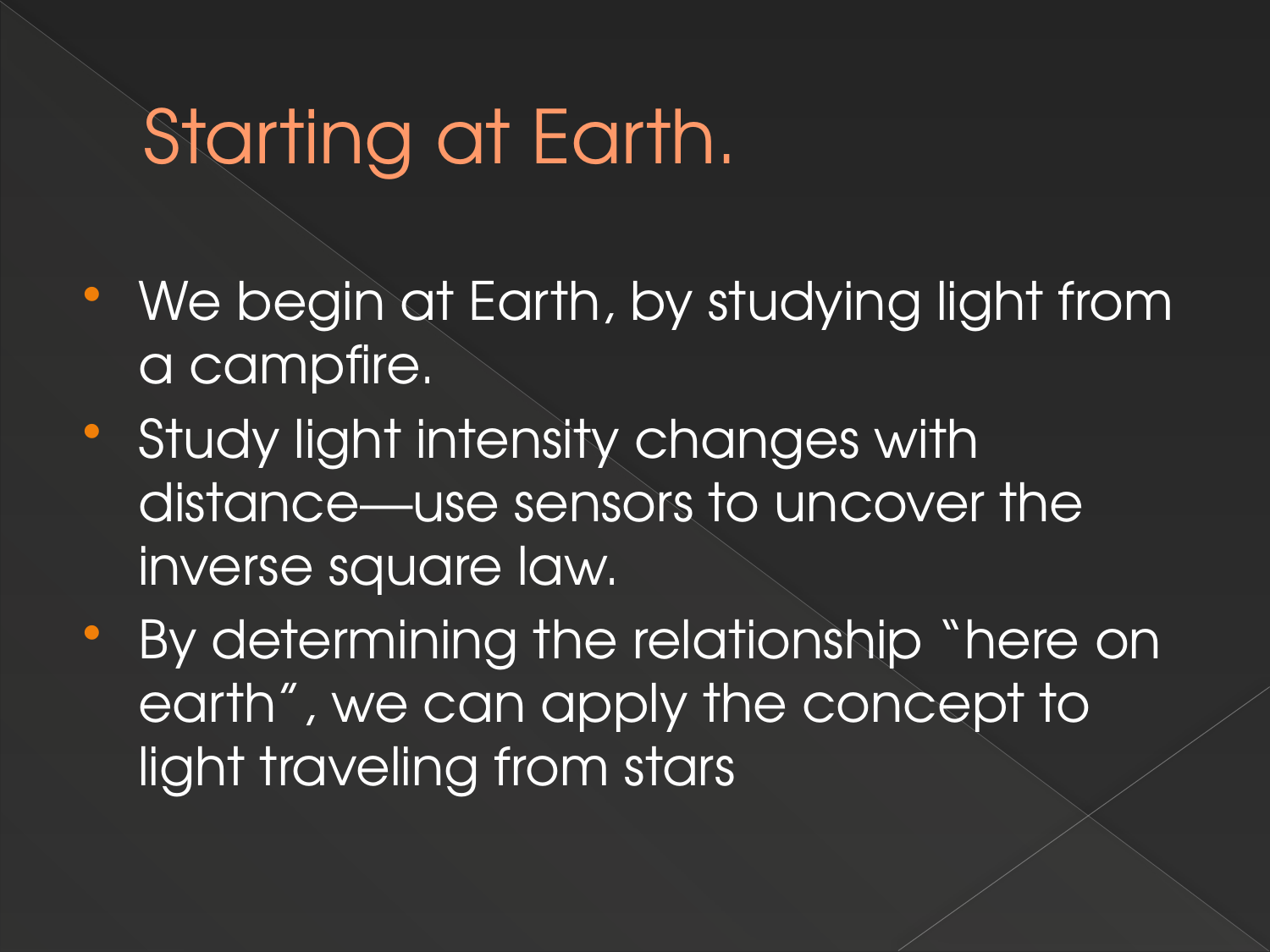

# Starting at Earth.
We begin at Earth, by studying light from a campfire.
Study light intensity changes with distance—use sensors to uncover the inverse square law.
By determining the relationship “here on earth”, we can apply the concept to light traveling from stars